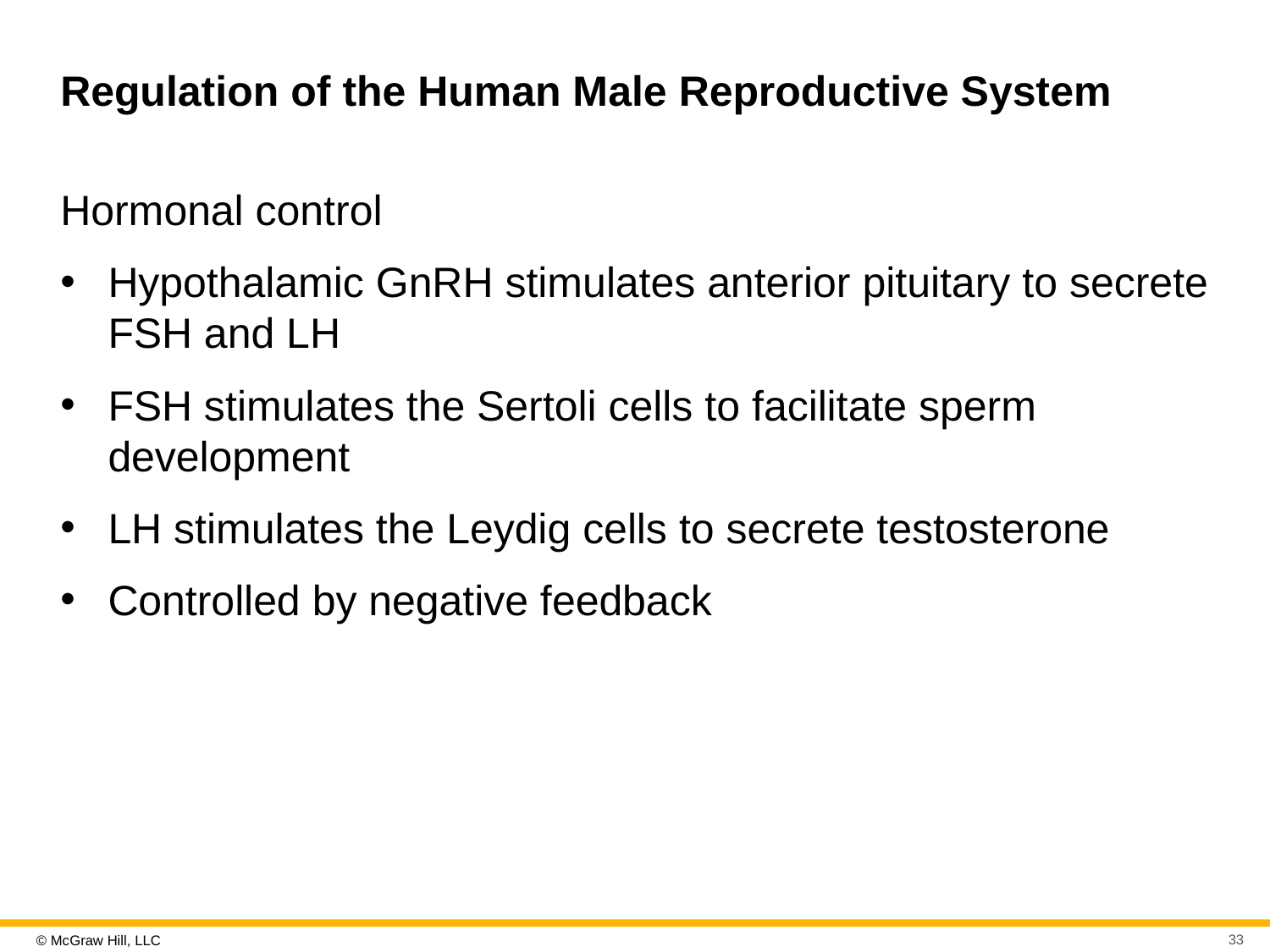

# Regulation of the Human Male Reproductive System
Hormonal control
Hypothalamic GnRH stimulates anterior pituitary to secrete FSH and LH
FSH stimulates the Sertoli cells to facilitate sperm development
LH stimulates the Leydig cells to secrete testosterone
Controlled by negative feedback
33